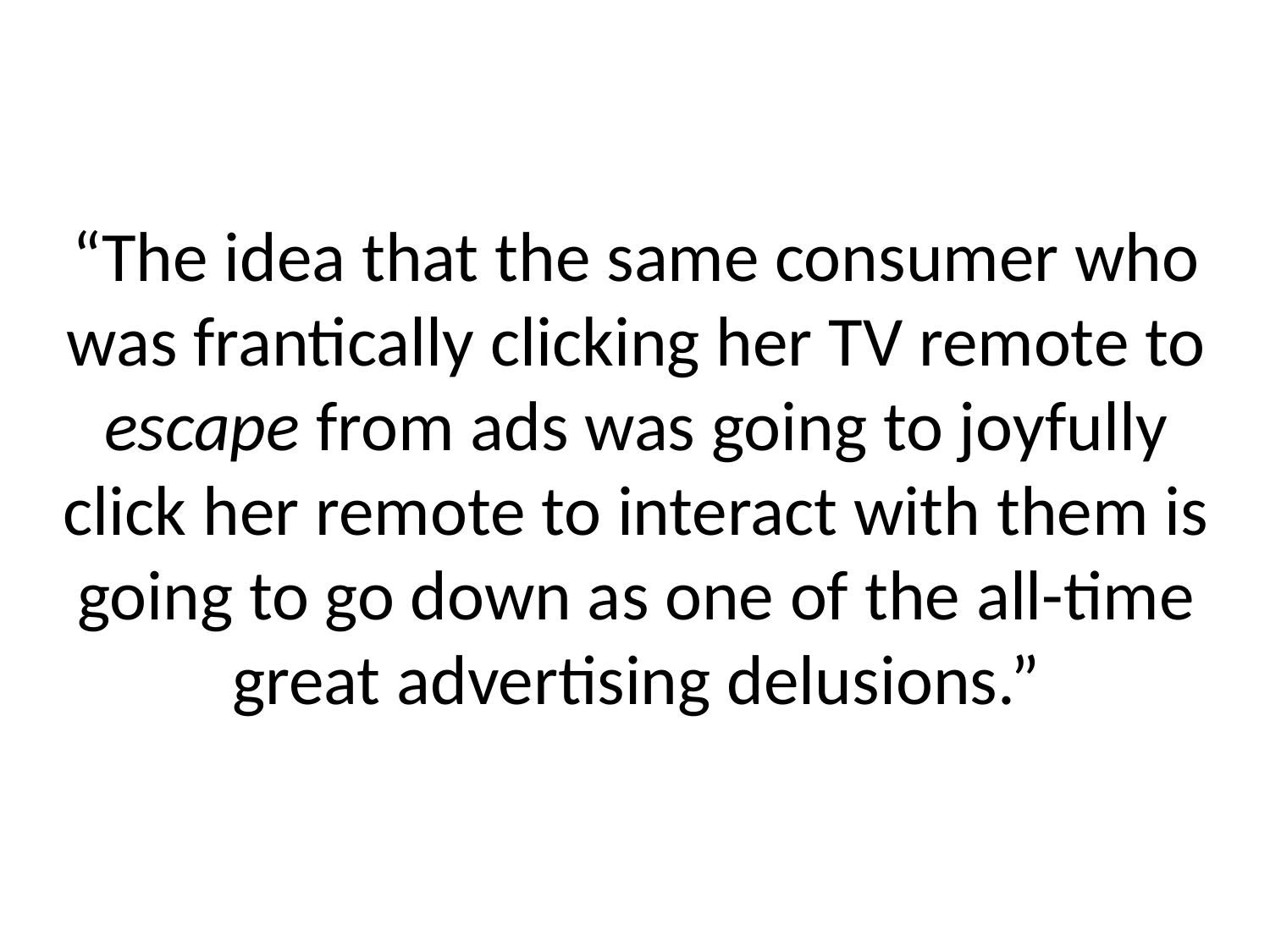

“The idea that the same consumer who was frantically clicking her TV remote to escape from ads was going to joyfully click her remote to interact with them is going to go down as one of the all-time great advertising delusions.”